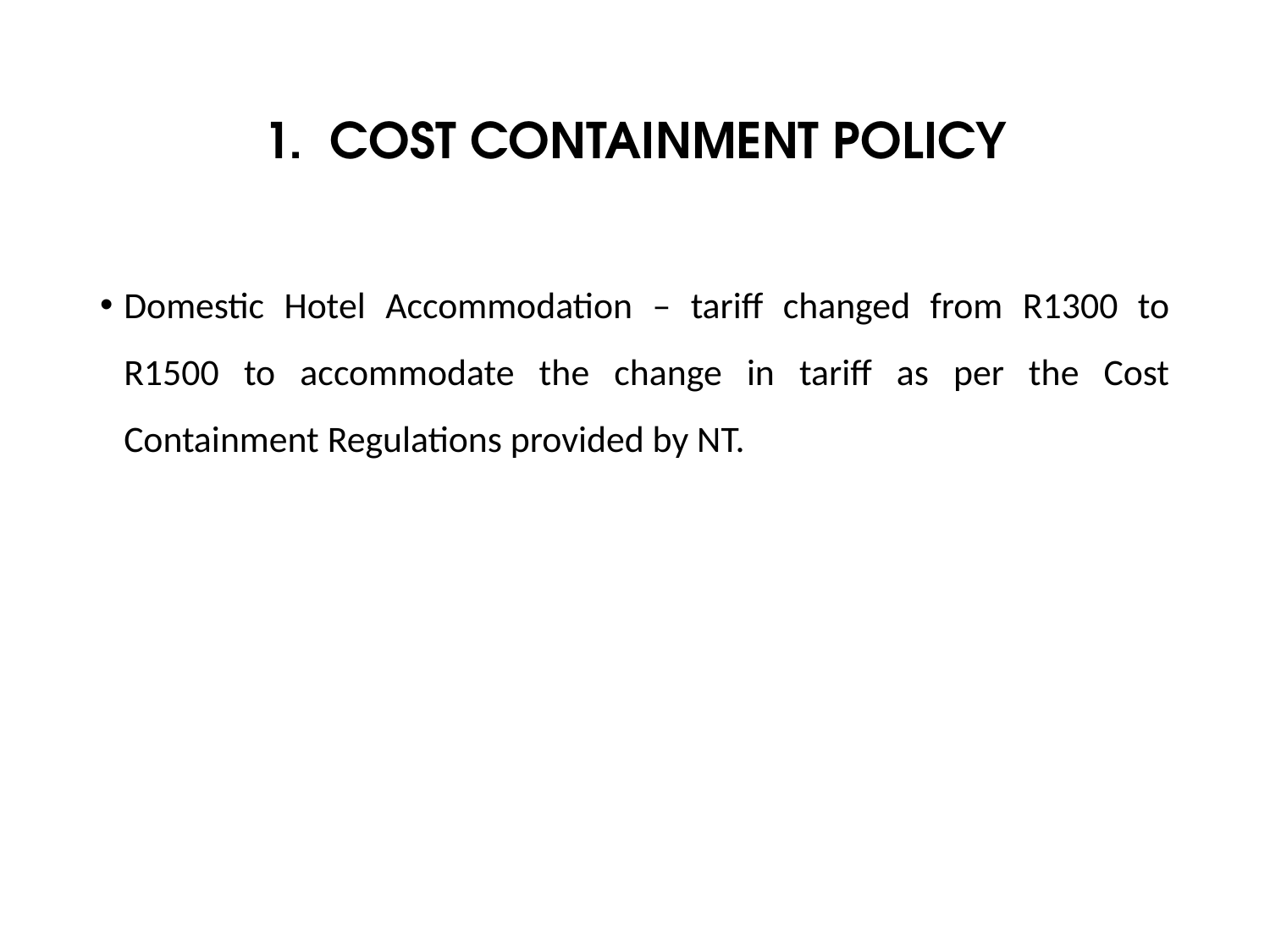

# 1.  COST CONTAINMENT POLICY
Domestic Hotel Accommodation – tariff changed from R1300 to R1500 to accommodate the change in tariff as per the Cost Containment Regulations provided by NT.